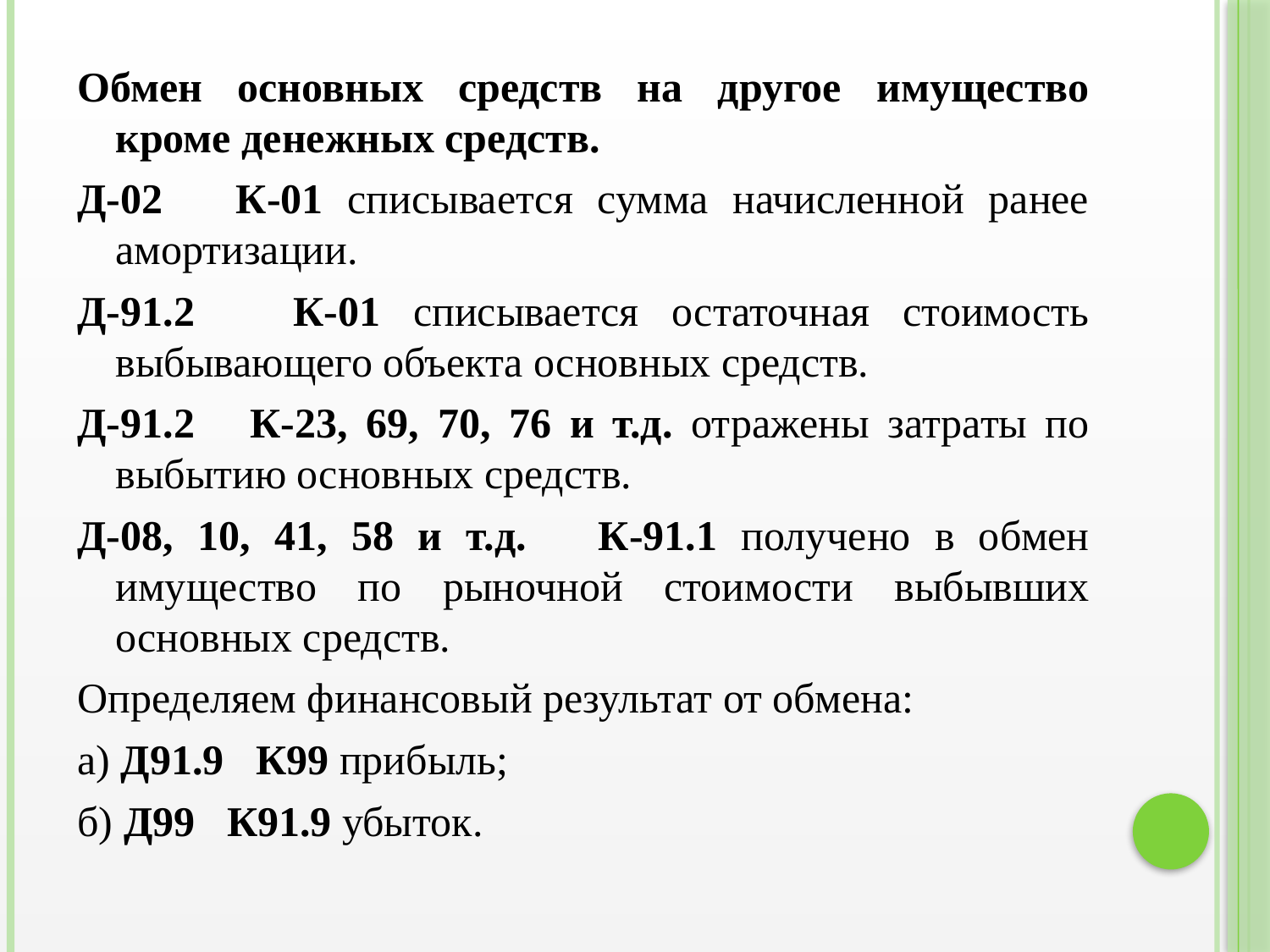

Обмен основных средств на другое имущество кроме денежных средств.
Д-02   К-01 списывается сумма начисленной ранее амортизации.
Д-91.2   К-01 списывается остаточная стоимость выбывающего объекта основных средств.
Д-91.2   К-23, 69, 70, 76 и т.д. отражены затраты по выбытию основных средств.
Д-08, 10, 41, 58 и т.д.   К-91.1 получено в обмен имущество по рыночной стоимости выбывших основных средств.
Определяем финансовый результат от обмена:
а) Д91.9   К99 прибыль;
б) Д99   К91.9 убыток.